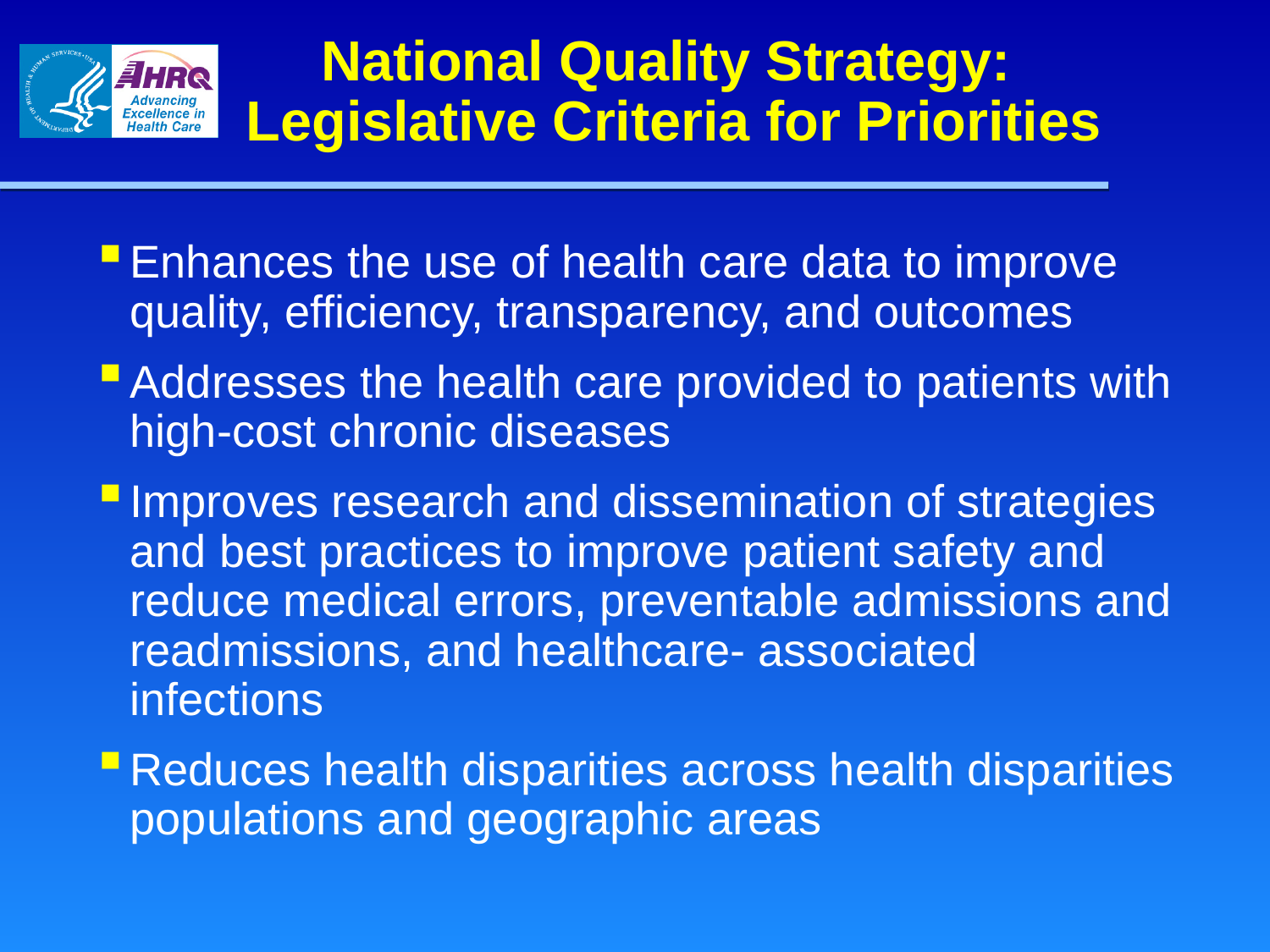

# National Quality Strategy: Legislative Criteria for Priorities
Enhances the use of health care data to improve quality, efficiency, transparency, and outcomes
Addresses the health care provided to patients with high-cost chronic diseases
Improves research and dissemination of strategies and best practices to improve patient safety and reduce medical errors, preventable admissions and readmissions, and healthcare- associated infections
Reduces health disparities across health disparities populations and geographic areas